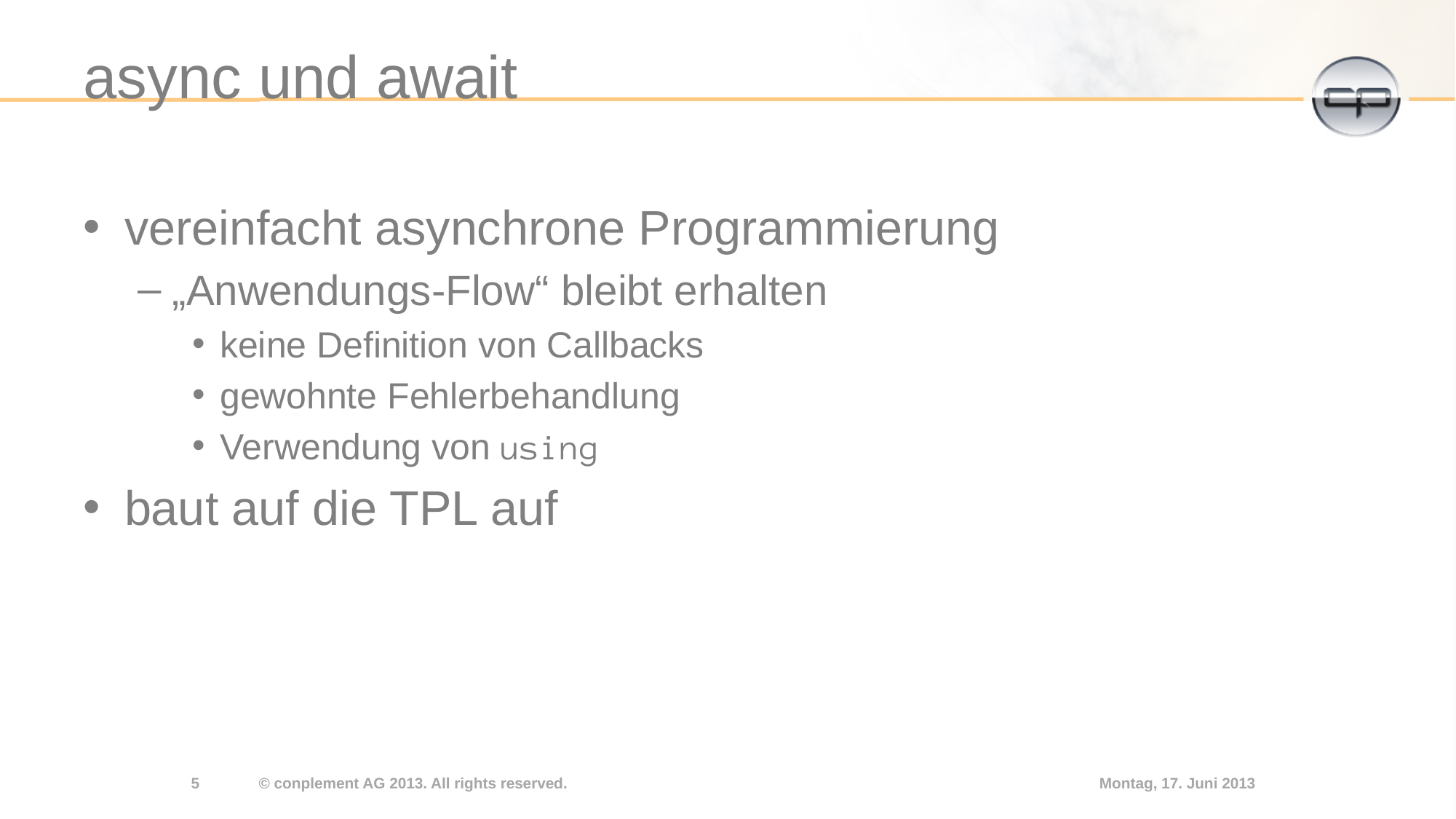

# async und await
vereinfacht asynchrone Programmierung
„Anwendungs-Flow“ bleibt erhalten
keine Definition von Callbacks
gewohnte Fehlerbehandlung
Verwendung von using
baut auf die TPL auf